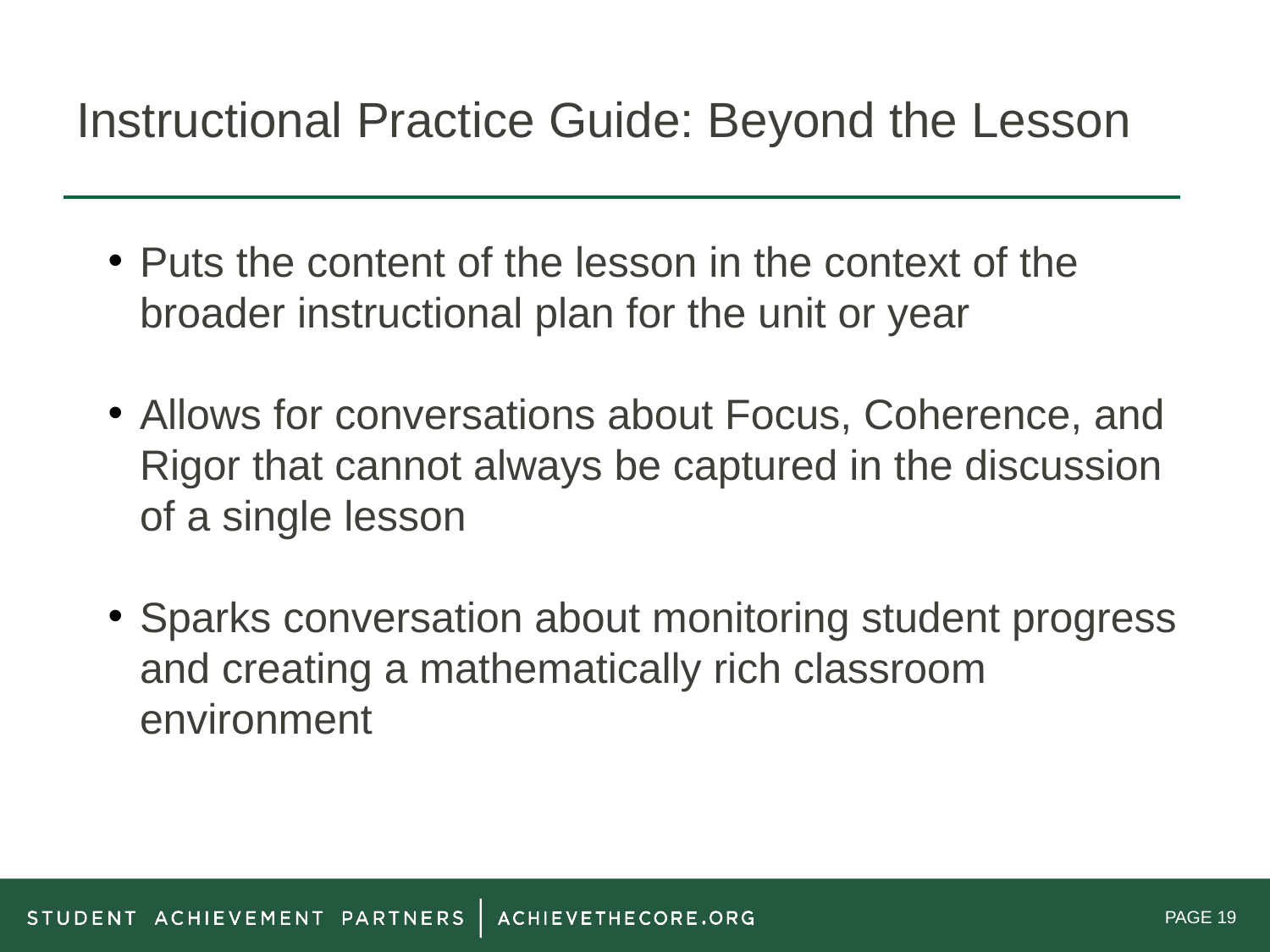

# Instructional Practice Guide: Beyond the Lesson
Puts the content of the lesson in the context of the broader instructional plan for the unit or year

Allows for conversations about Focus, Coherence, and Rigor that cannot always be captured in the discussion of a single lesson

Sparks conversation about monitoring student progress and creating a mathematically rich classroom environment